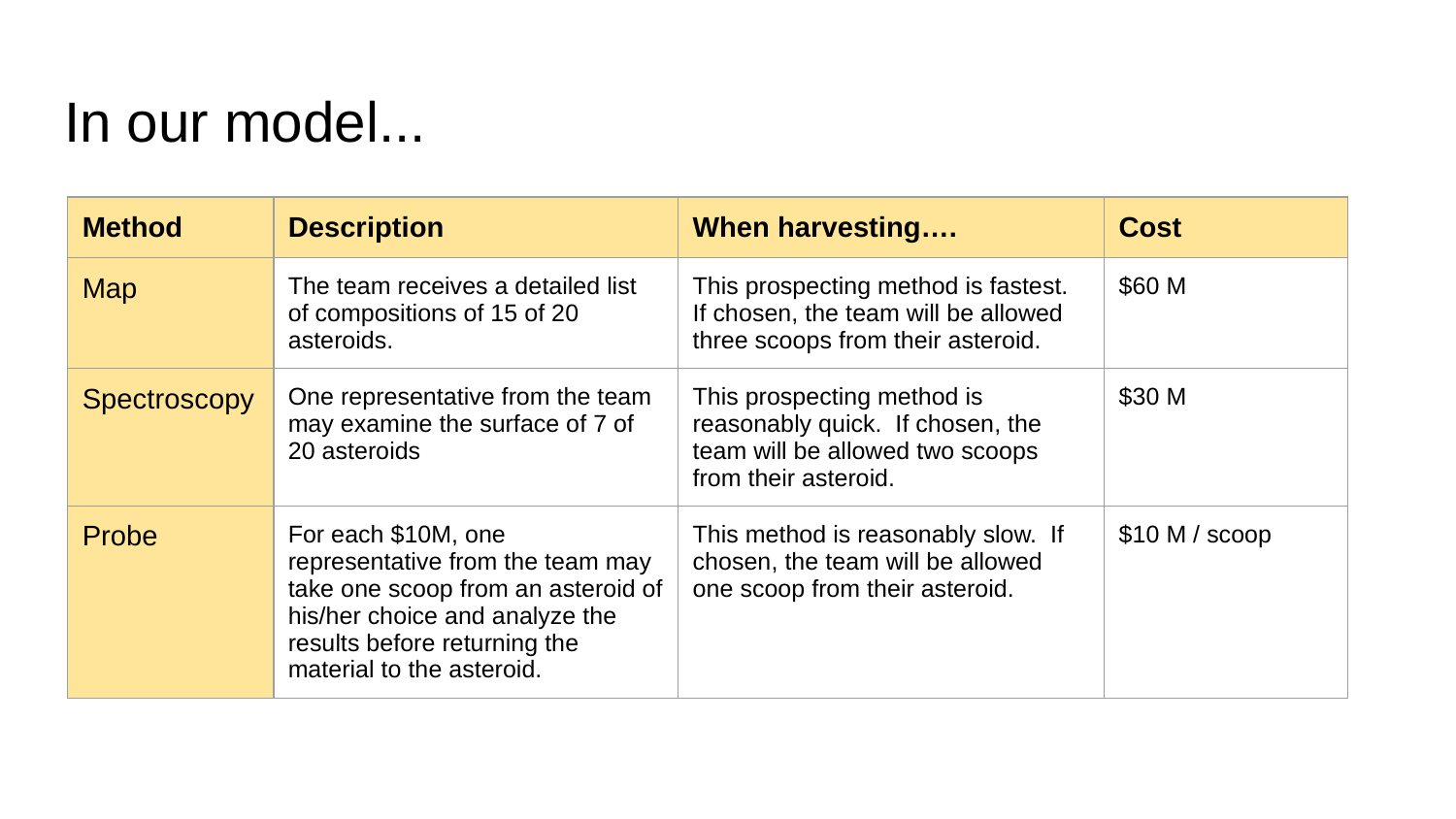

# In our model...
| Method | Description | When harvesting…. | Cost |
| --- | --- | --- | --- |
| Map | The team receives a detailed list of compositions of 15 of 20 asteroids. | This prospecting method is fastest. If chosen, the team will be allowed three scoops from their asteroid. | $60 M |
| Spectroscopy | One representative from the team may examine the surface of 7 of 20 asteroids | This prospecting method is reasonably quick. If chosen, the team will be allowed two scoops from their asteroid. | $30 M |
| Probe | For each $10M, one representative from the team may take one scoop from an asteroid of his/her choice and analyze the results before returning the material to the asteroid. | This method is reasonably slow. If chosen, the team will be allowed one scoop from their asteroid. | $10 M / scoop |